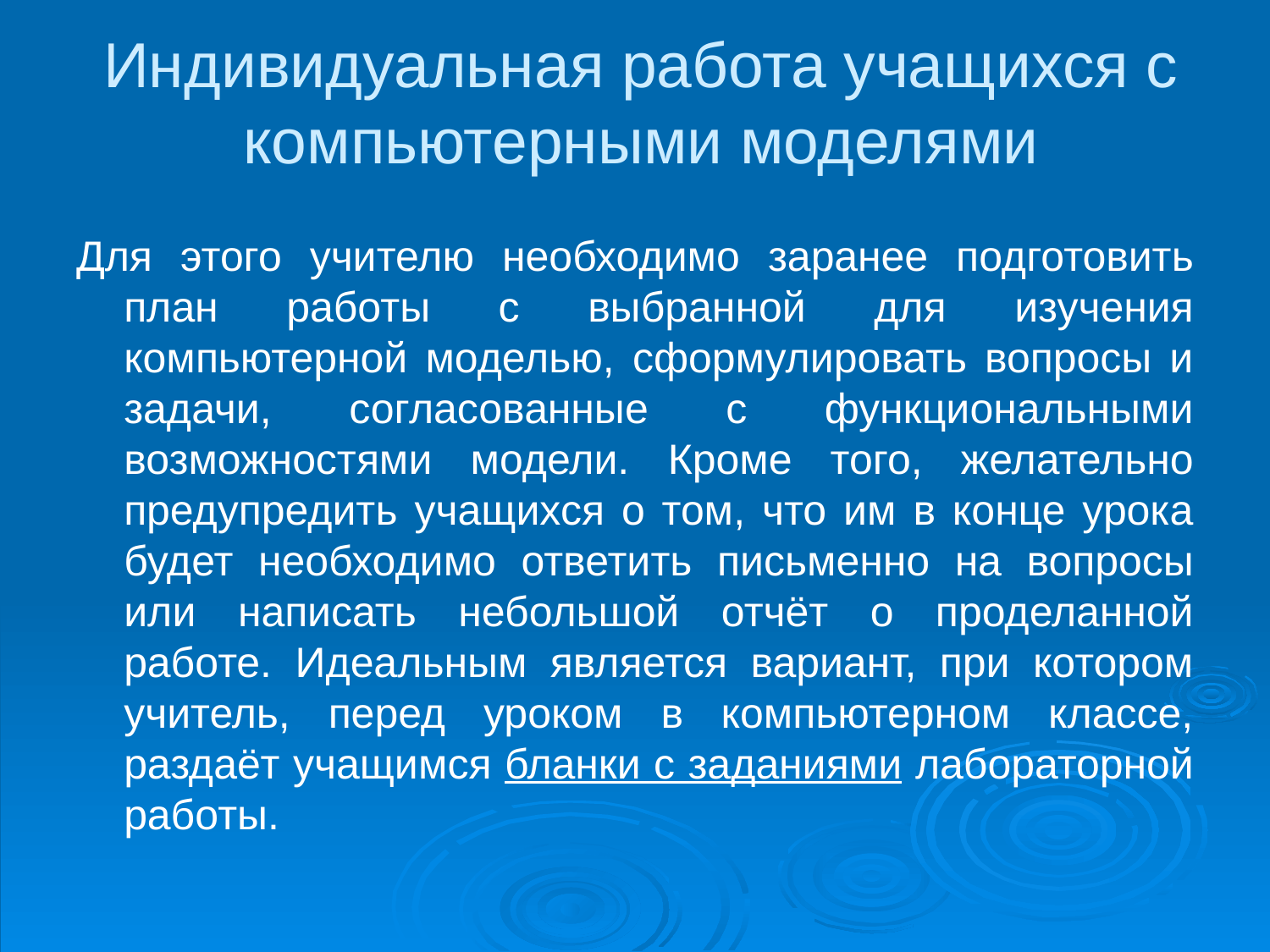

# Индивидуальная работа учащихся с компьютерными моделями
Для этого учителю необходимо заранее подготовить план работы с выбранной для изучения компьютерной моделью, сформулировать вопросы и задачи, согласованные с функциональными возможностями модели. Кроме того, желательно предупредить учащихся о том, что им в конце урока будет необходимо ответить письменно на вопросы или написать небольшой отчёт о проделанной работе. Идеальным является вариант, при котором учитель, перед уроком в компьютерном классе, раздаёт учащимся бланки с заданиями лабораторной работы.